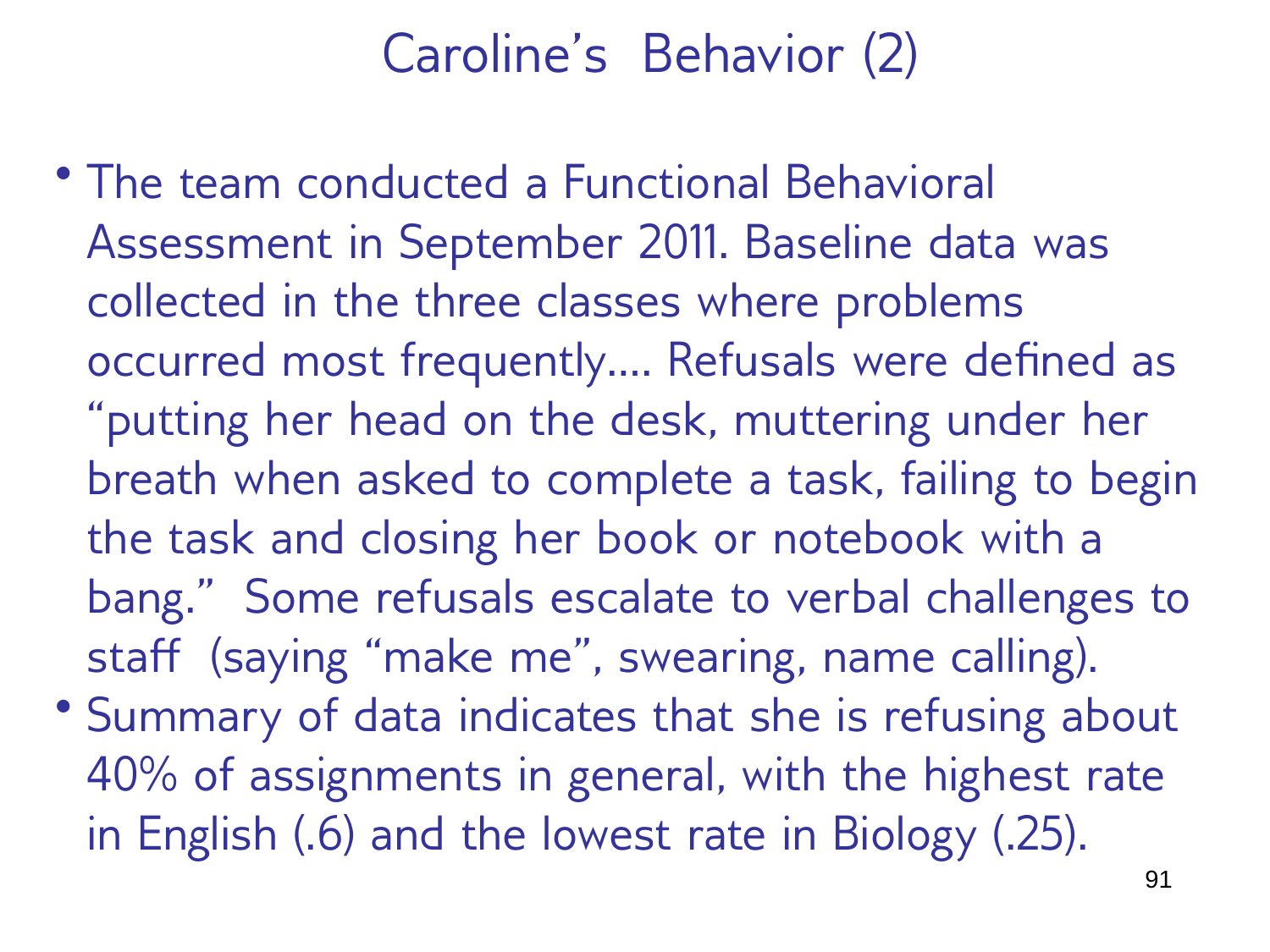

# Caroline’s  Behavior (2)
The team conducted a Functional Behavioral Assessment in September 2011. Baseline data was collected in the three classes where problems occurred most frequently…. Refusals were defined as “putting her head on the desk, muttering under her breath when asked to complete a task, failing to begin the task and closing her book or notebook with a bang.”  Some refusals escalate to verbal challenges to staff  (saying “make me”, swearing, name calling).
Summary of data indicates that she is refusing about 40% of assignments in general, with the highest rate in English (.6) and the lowest rate in Biology (.25).

91